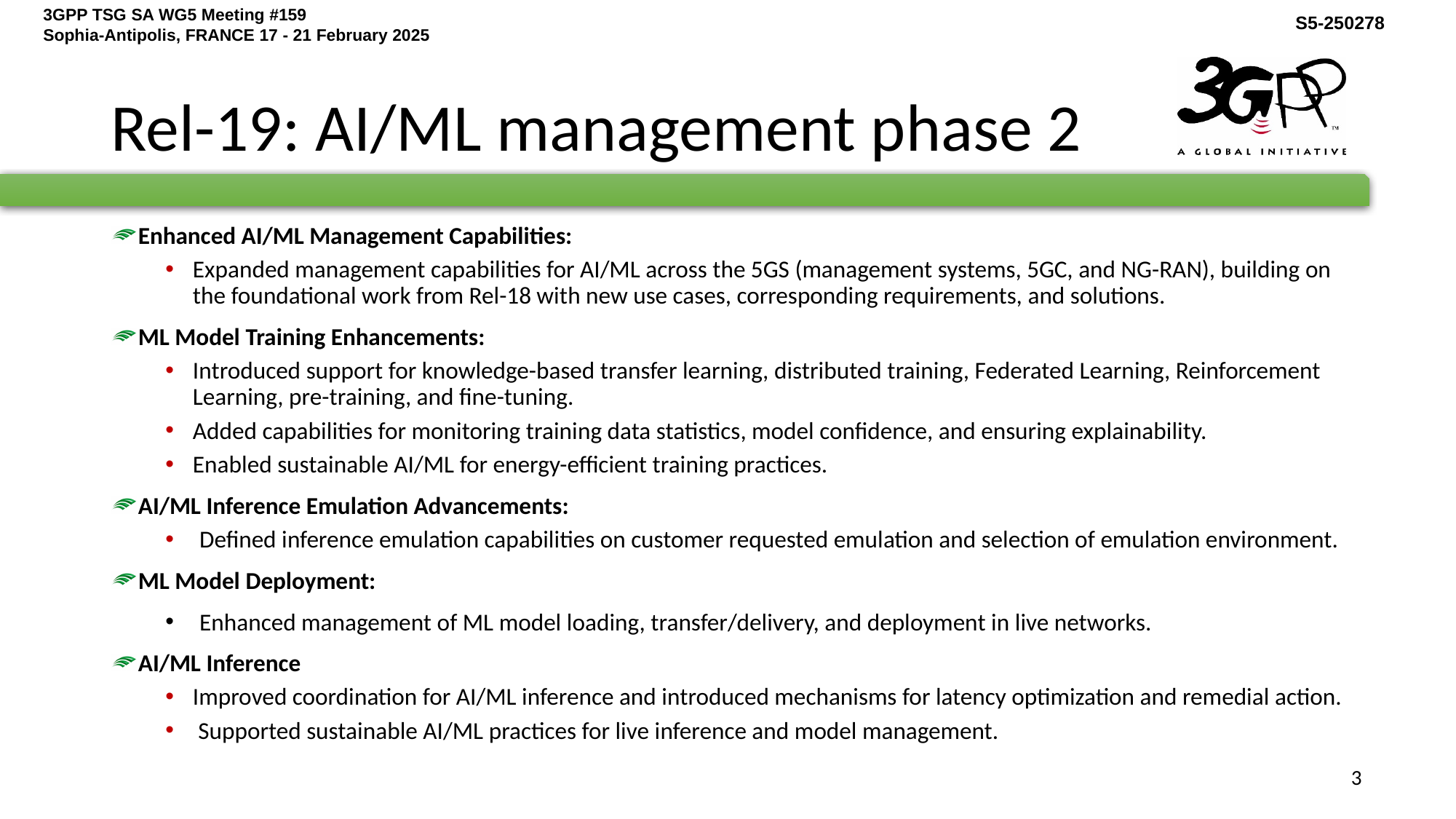

# Rel-19: AI/ML management phase 2
Enhanced AI/ML Management Capabilities:
Expanded management capabilities for AI/ML across the 5GS (management systems, 5GC, and NG-RAN), building on the foundational work from Rel-18 with new use cases, corresponding requirements, and solutions.
ML Model Training Enhancements:
Introduced support for knowledge-based transfer learning, distributed training, Federated Learning, Reinforcement Learning, pre-training, and fine-tuning.
Added capabilities for monitoring training data statistics, model confidence, and ensuring explainability.
Enabled sustainable AI/ML for energy-efficient training practices.
AI/ML Inference Emulation Advancements:
Defined inference emulation capabilities on customer requested emulation and selection of emulation environment.
ML Model Deployment:
Enhanced management of ML model loading, transfer/delivery, and deployment in live networks.
AI/ML Inference
Improved coordination for AI/ML inference and introduced mechanisms for latency optimization and remedial action.
 Supported sustainable AI/ML practices for live inference and model management.